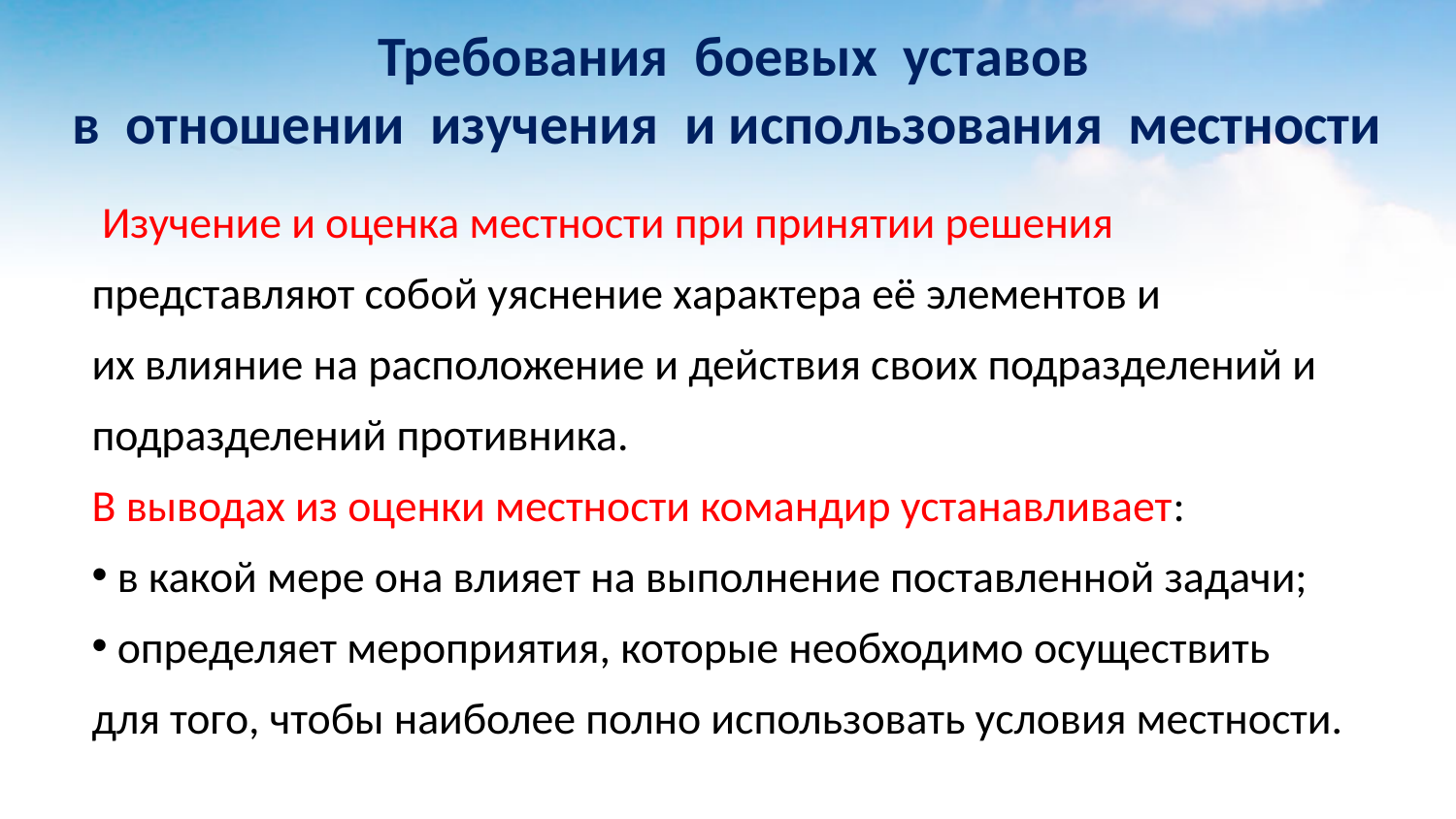

# Требования  боевых  уставов в  отношении  изучения  и использования  местности
 Изучение и оценка местности при принятии решения представляют собой уяснение характера её элементов и их влияние на расположение и действия своих подразделений и подразделений противника.
В выводах из оценки местности командир устанавливает:
 в какой мере она влияет на выполнение поставленной задачи;
 определяет мероприятия, которые необходимо осуществить для того, чтобы наиболее полно использовать условия местности.